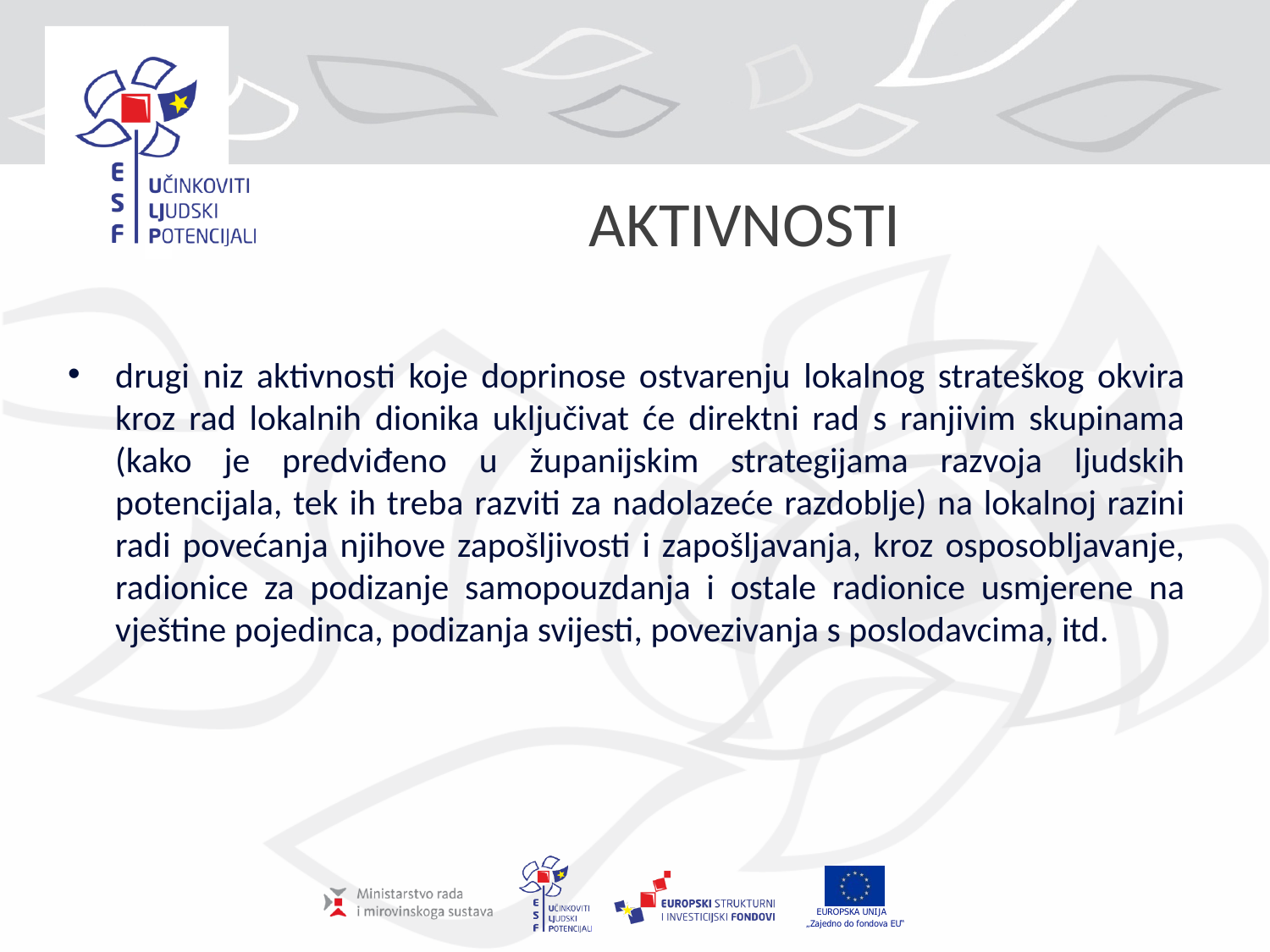

AKTIVNOSTI
drugi niz aktivnosti koje doprinose ostvarenju lokalnog strateškog okvira kroz rad lokalnih dionika uključivat će direktni rad s ranjivim skupinama (kako je predviđeno u županijskim strategijama razvoja ljudskih potencijala, tek ih treba razviti za nadolazeće razdoblje) na lokalnoj razini radi povećanja njihove zapošljivosti i zapošljavanja, kroz osposobljavanje, radionice za podizanje samopouzdanja i ostale radionice usmjerene na vještine pojedinca, podizanja svijesti, povezivanja s poslodavcima, itd.